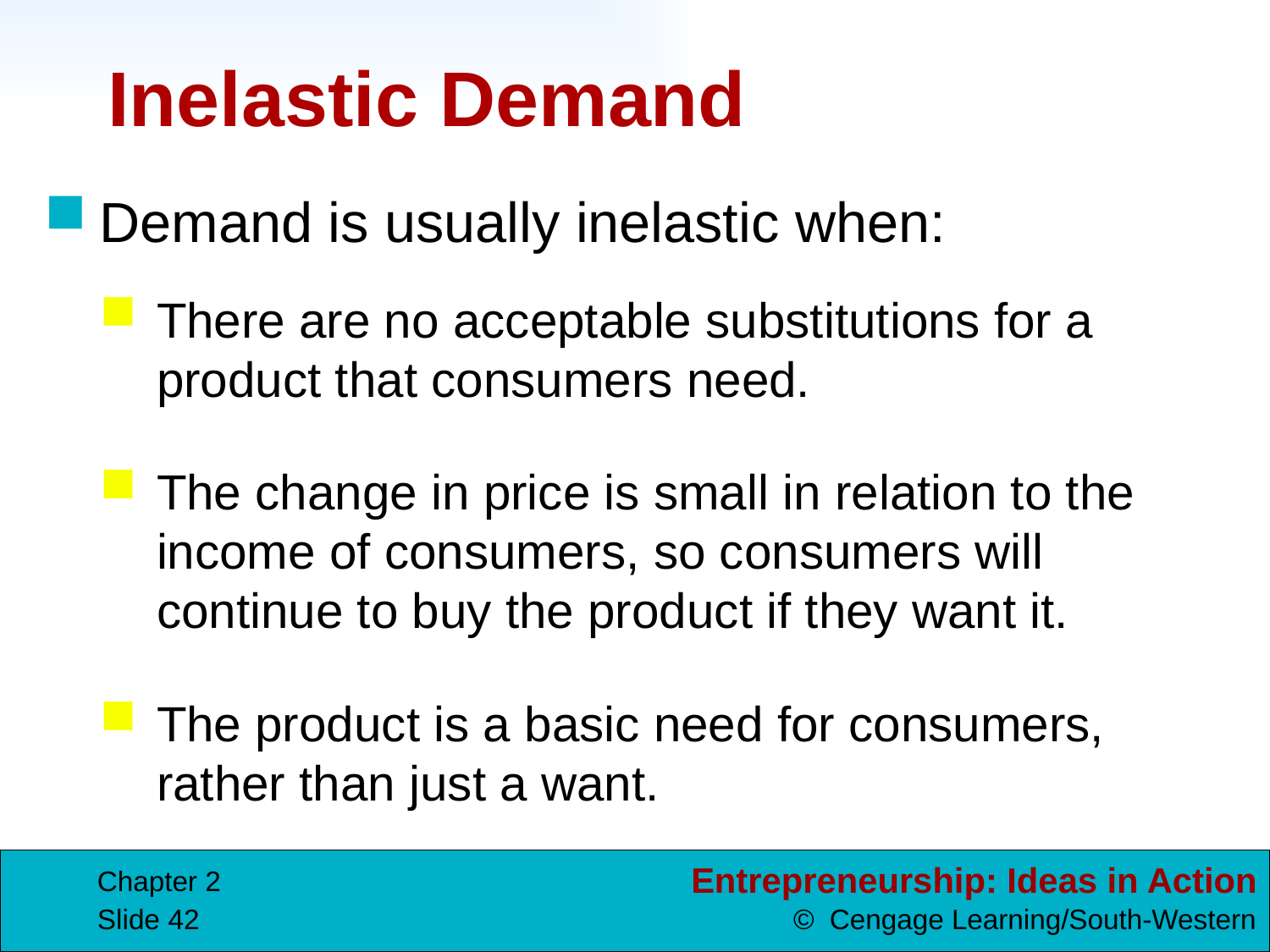

# Inelastic Demand
Demand is usually inelastic when:

There are no acceptable substitutions for a product that consumers need.

The change in price is small in relation to the income of consumers, so consumers will continue to buy the product if they want it.

The product is a basic need for consumers, rather than just a want.

Chapter 2
Slide 42